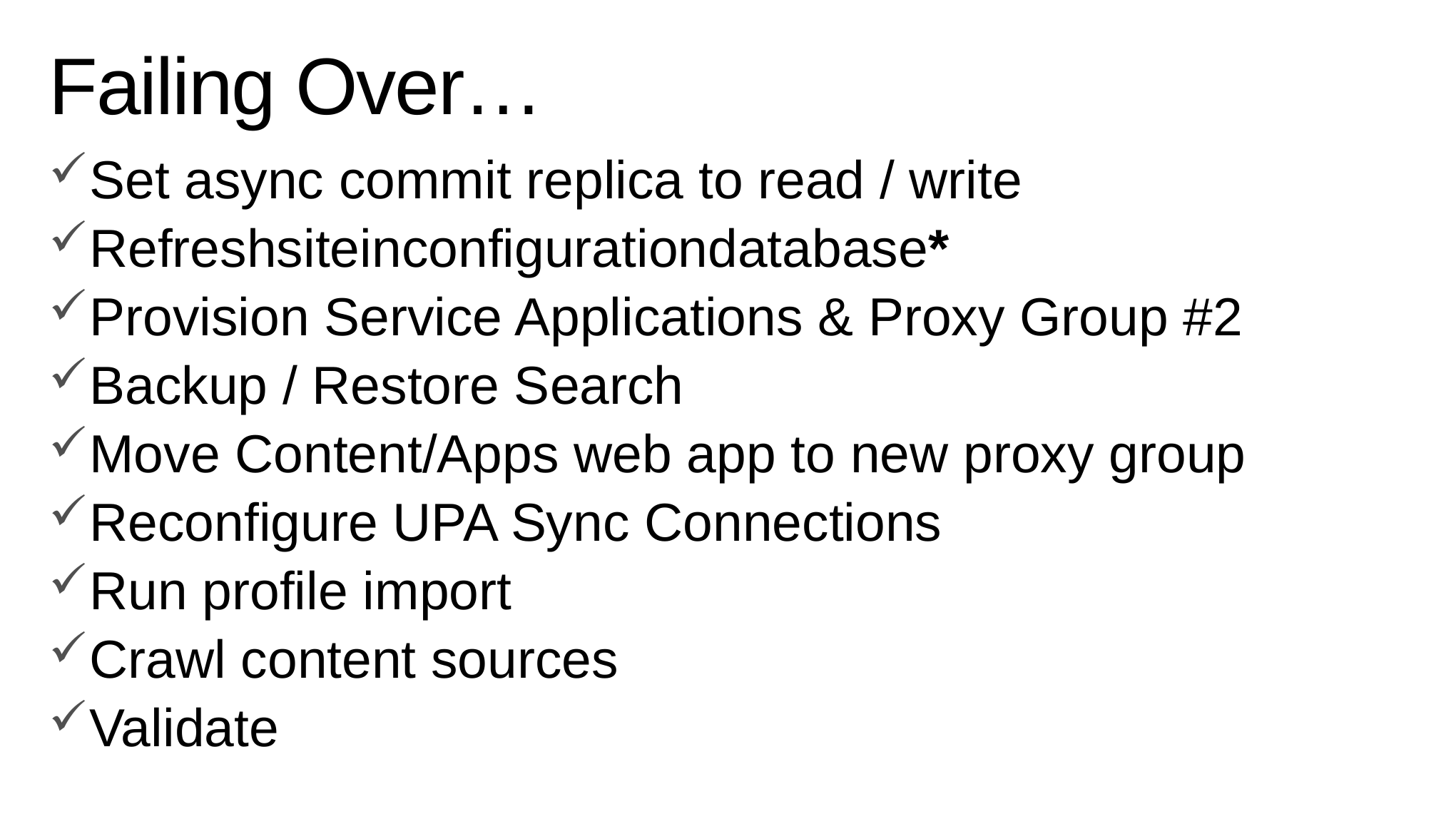

# Failing Over…
Set async commit replica to read / write
Refreshsiteinconfigurationdatabase*
Provision Service Applications & Proxy Group #2
Backup / Restore Search
Move Content/Apps web app to new proxy group
Reconfigure UPA Sync Connections
Run profile import
Crawl content sources
Validate